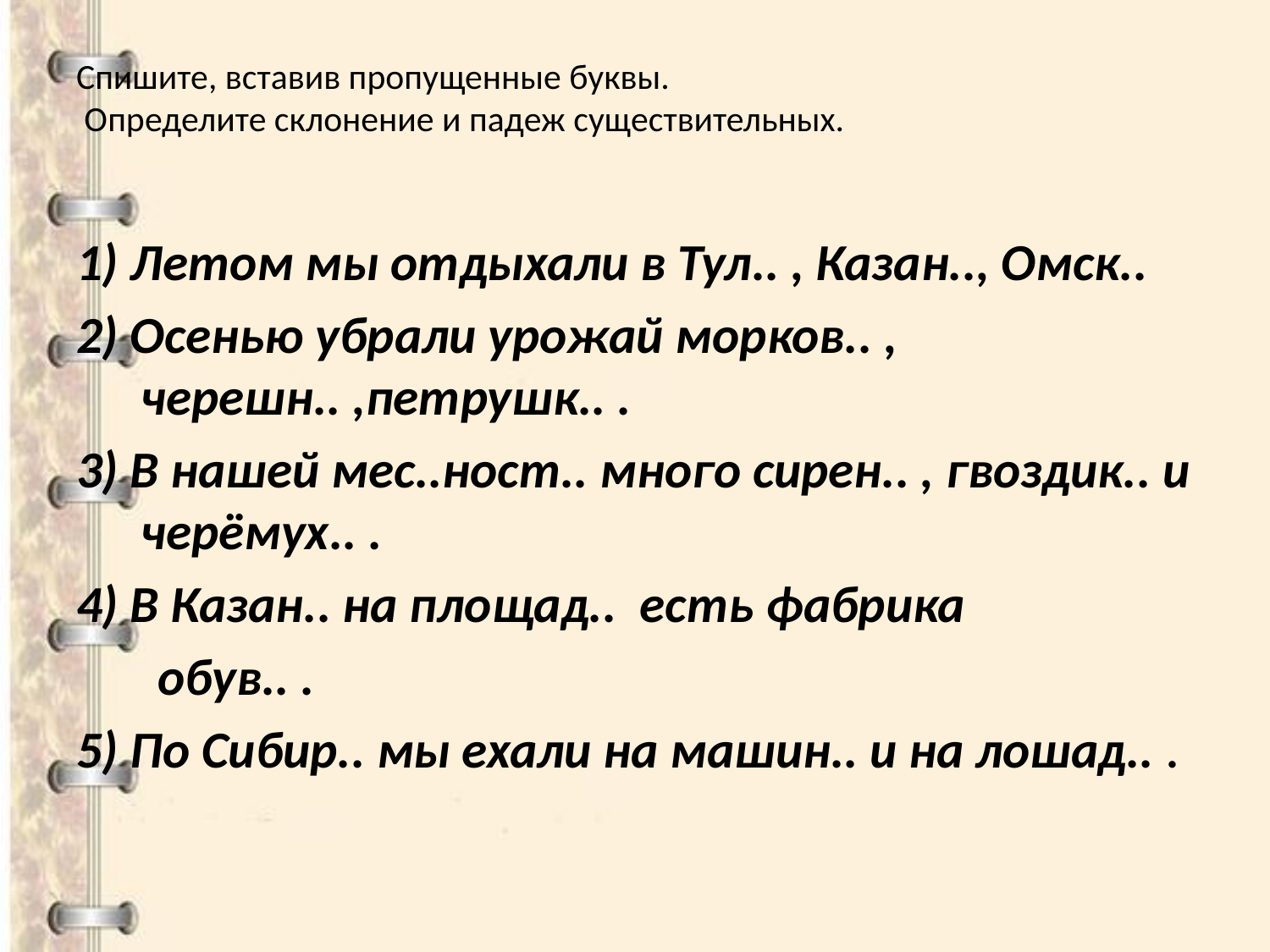

# Спишите, вставив пропущенные буквы. Определите склонение и падеж существительных.
1) Летом мы отдыхали в Тул.. , Казан.., Омск..
2) Осенью убрали урожай морков.. , черешн.. ,петрушк.. .
3) В нашей мес..ност.. много сирен.. , гвоздик.. и черёмух.. .
4) В Казан.. на площад..  есть фабрика
       обув.. .
5) По Сибир.. мы ехали на машин.. и на лошад.. .